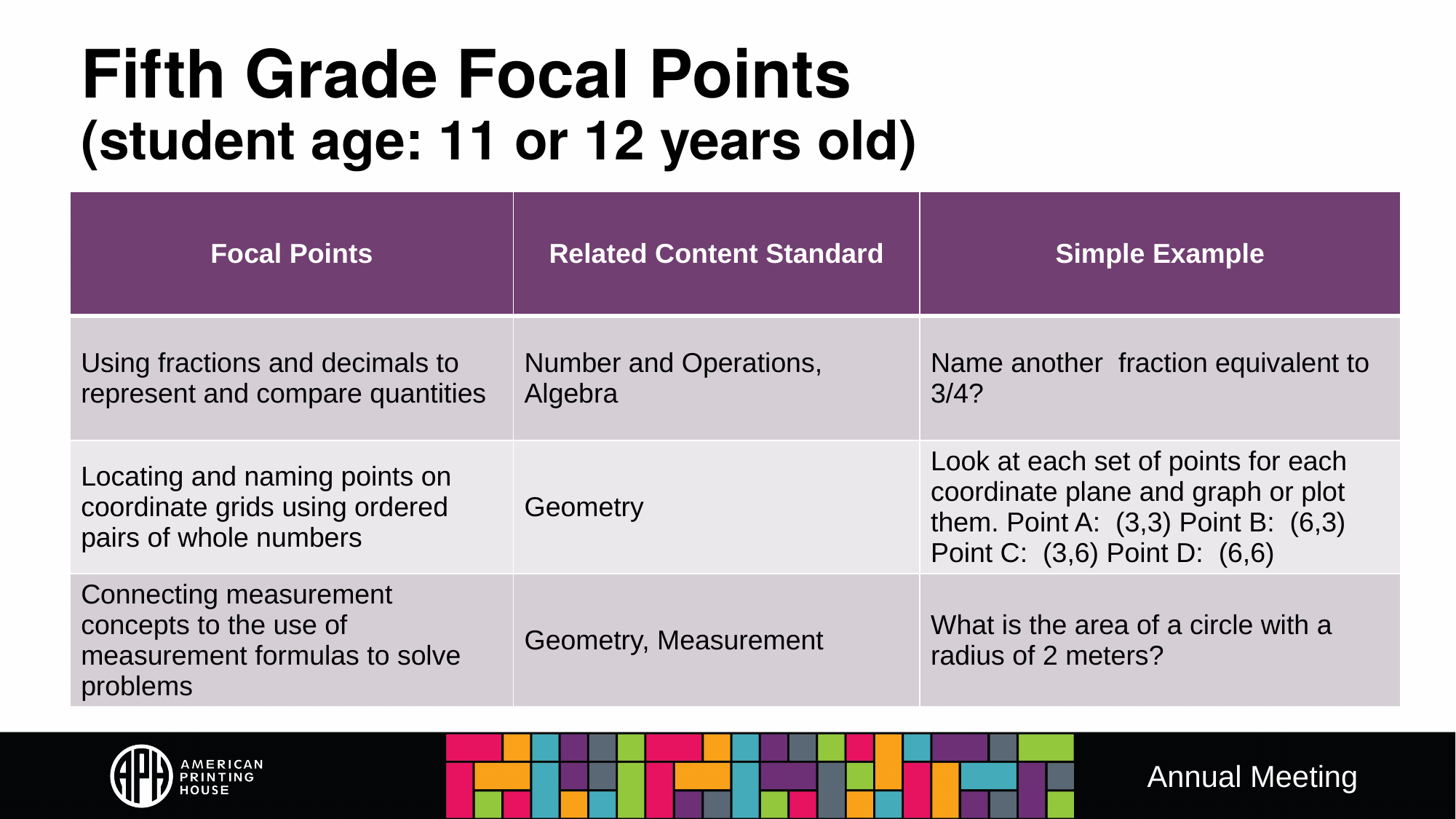

# Fifth Grade Focal Points (student age: 11 or 12 years old)
| Focal Points | Related Content Standard | Simple Example |
| --- | --- | --- |
| Using fractions and decimals to represent and compare quantities | Number and Operations, Algebra | Name another fraction equivalent to 3/4? |
| Locating and naming points on coordinate grids using ordered pairs of whole numbers | Geometry | Look at each set of points for each coordinate plane and graph or plot them. Point A: (3,3) Point B: (6,3) Point C: (3,6) Point D: (6,6) |
| Connecting measurement concepts to the use of measurement formulas to solve problems | Geometry, Measurement | What is the area of a circle with a radius of 2 meters? |